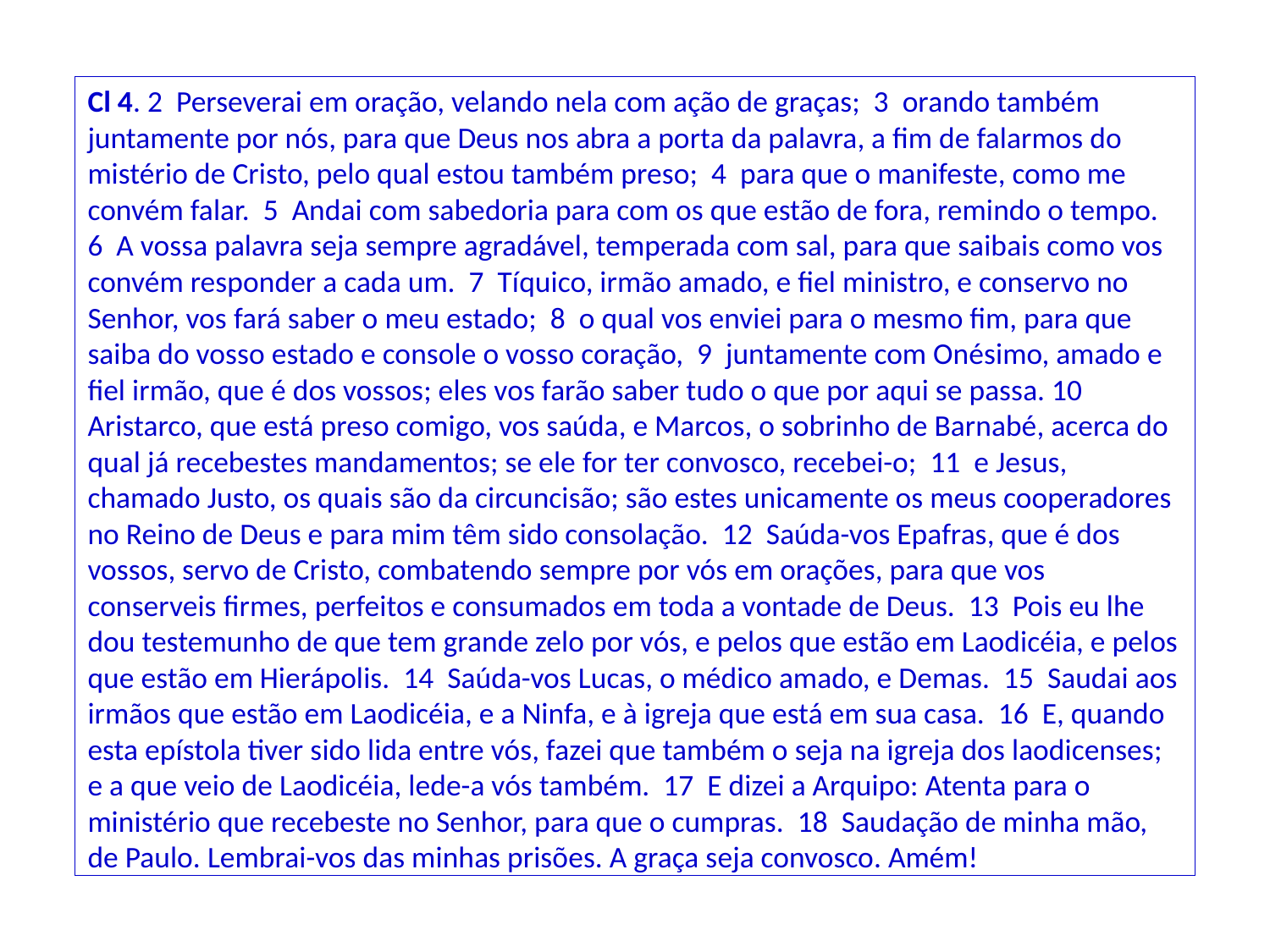

Cl 4. 2  Perseverai em oração, velando nela com ação de graças;  3  orando também juntamente por nós, para que Deus nos abra a porta da palavra, a fim de falarmos do mistério de Cristo, pelo qual estou também preso;  4  para que o manifeste, como me convém falar.  5  Andai com sabedoria para com os que estão de fora, remindo o tempo.  6  A vossa palavra seja sempre agradável, temperada com sal, para que saibais como vos convém responder a cada um.  7  Tíquico, irmão amado, e fiel ministro, e conservo no Senhor, vos fará saber o meu estado;  8  o qual vos enviei para o mesmo fim, para que saiba do vosso estado e console o vosso coração,  9  juntamente com Onésimo, amado e fiel irmão, que é dos vossos; eles vos farão saber tudo o que por aqui se passa. 10  Aristarco, que está preso comigo, vos saúda, e Marcos, o sobrinho de Barnabé, acerca do qual já recebestes mandamentos; se ele for ter convosco, recebei-o;  11  e Jesus, chamado Justo, os quais são da circuncisão; são estes unicamente os meus cooperadores no Reino de Deus e para mim têm sido consolação.  12  Saúda-vos Epafras, que é dos vossos, servo de Cristo, combatendo sempre por vós em orações, para que vos conserveis firmes, perfeitos e consumados em toda a vontade de Deus.  13  Pois eu lhe dou testemunho de que tem grande zelo por vós, e pelos que estão em Laodicéia, e pelos que estão em Hierápolis.  14  Saúda-vos Lucas, o médico amado, e Demas.  15  Saudai aos irmãos que estão em Laodicéia, e a Ninfa, e à igreja que está em sua casa.  16  E, quando esta epístola tiver sido lida entre vós, fazei que também o seja na igreja dos laodicenses; e a que veio de Laodicéia, lede-a vós também.  17  E dizei a Arquipo: Atenta para o ministério que recebeste no Senhor, para que o cumpras.  18  Saudação de minha mão, de Paulo. Lembrai-vos das minhas prisões. A graça seja convosco. Amém!